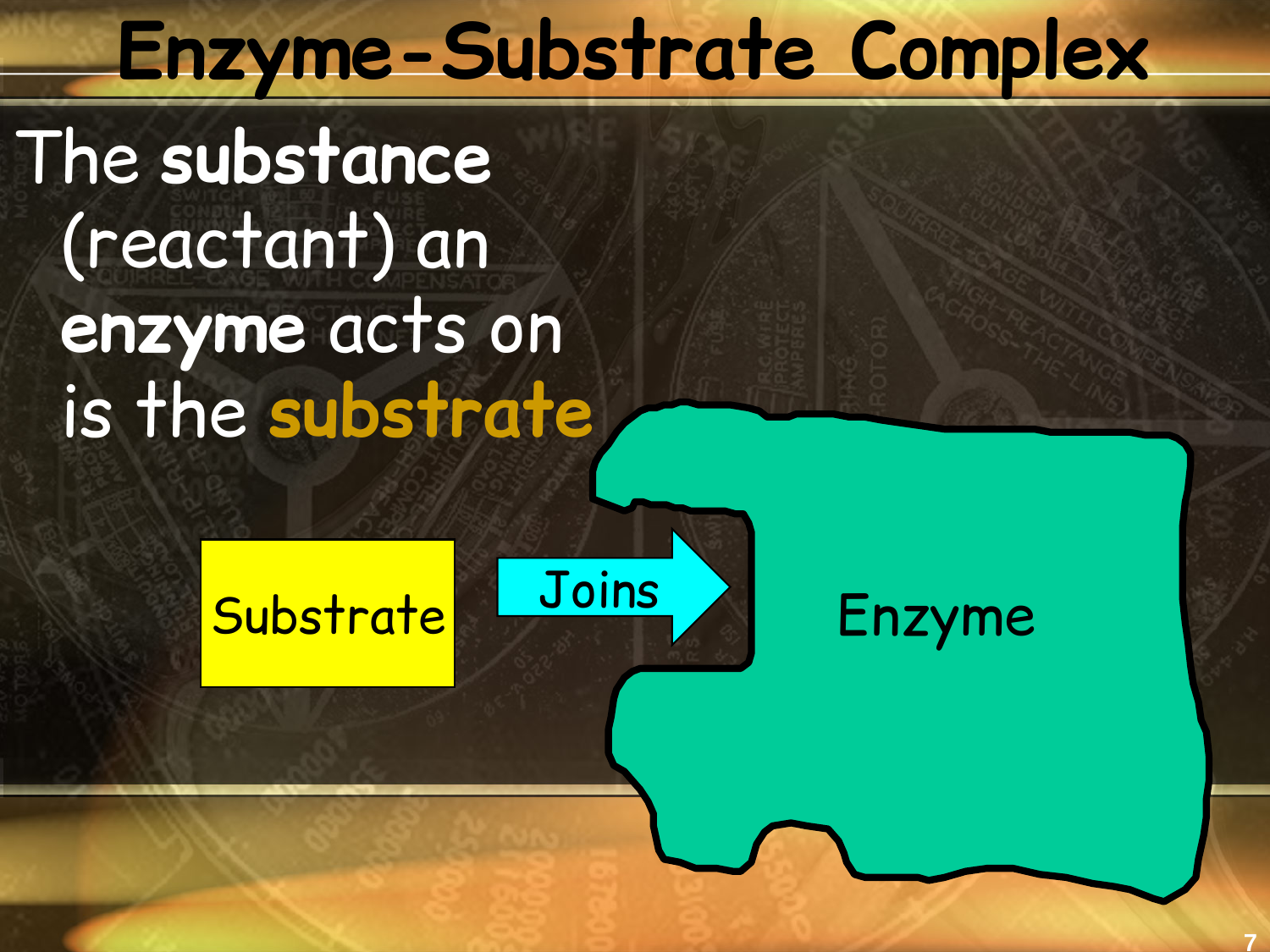

# Enzyme-Substrate Complex
The substance (reactant) an enzyme acts on is the substrate

Enzyme
Joins
Substrate
7